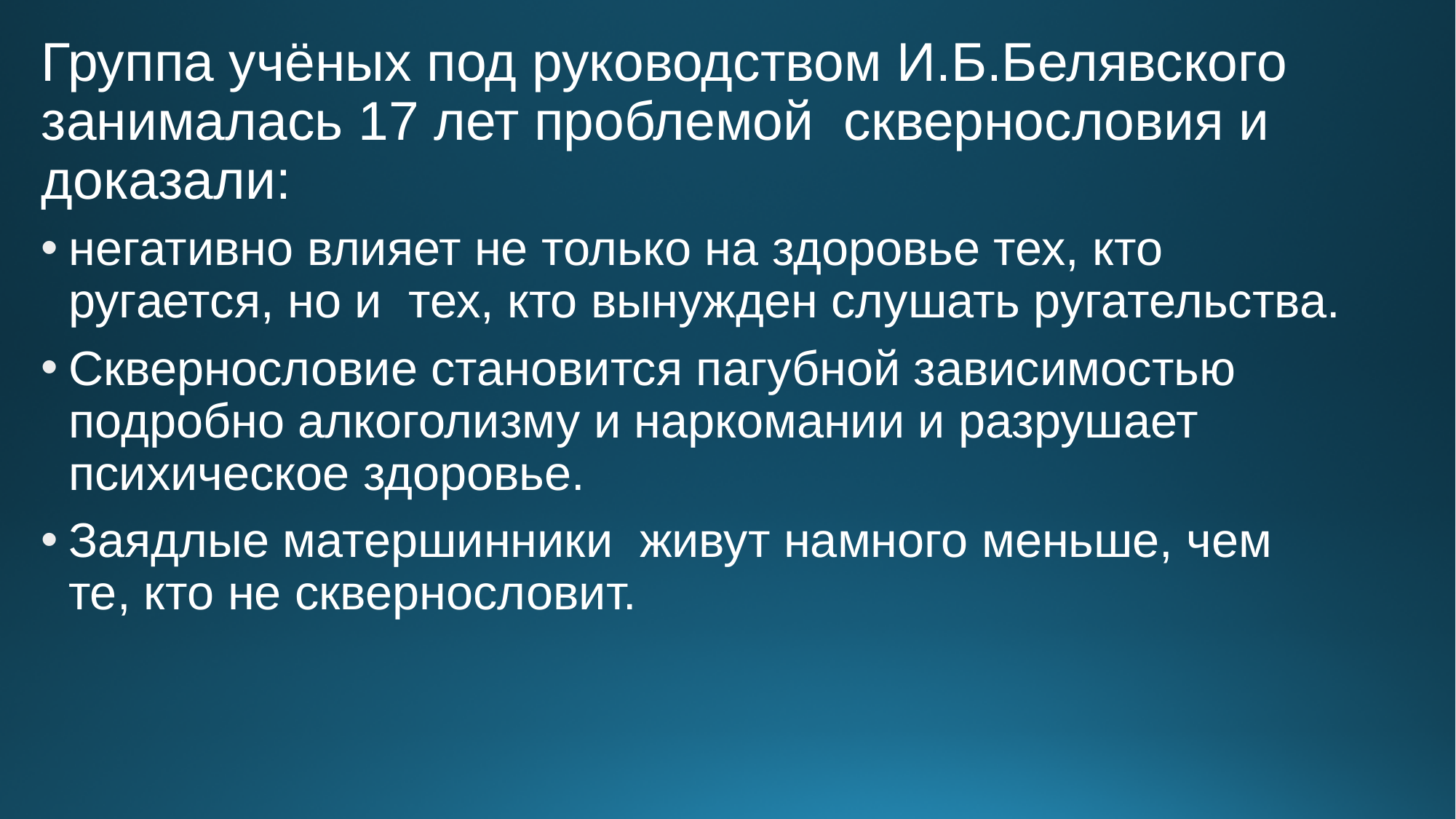

# Группа учёных под руководством И.Б.Белявского занималась 17 лет проблемой  сквернословия и доказали:
негативно влияет не только на здоровье тех, кто ругается, но и  тех, кто вынужден слушать ругательства.
Сквернословие становится пагубной зависимостью подробно алкоголизму и наркомании и разрушает психическое здоровье.
Заядлые матершинники  живут намного меньше, чем те, кто не сквернословит.